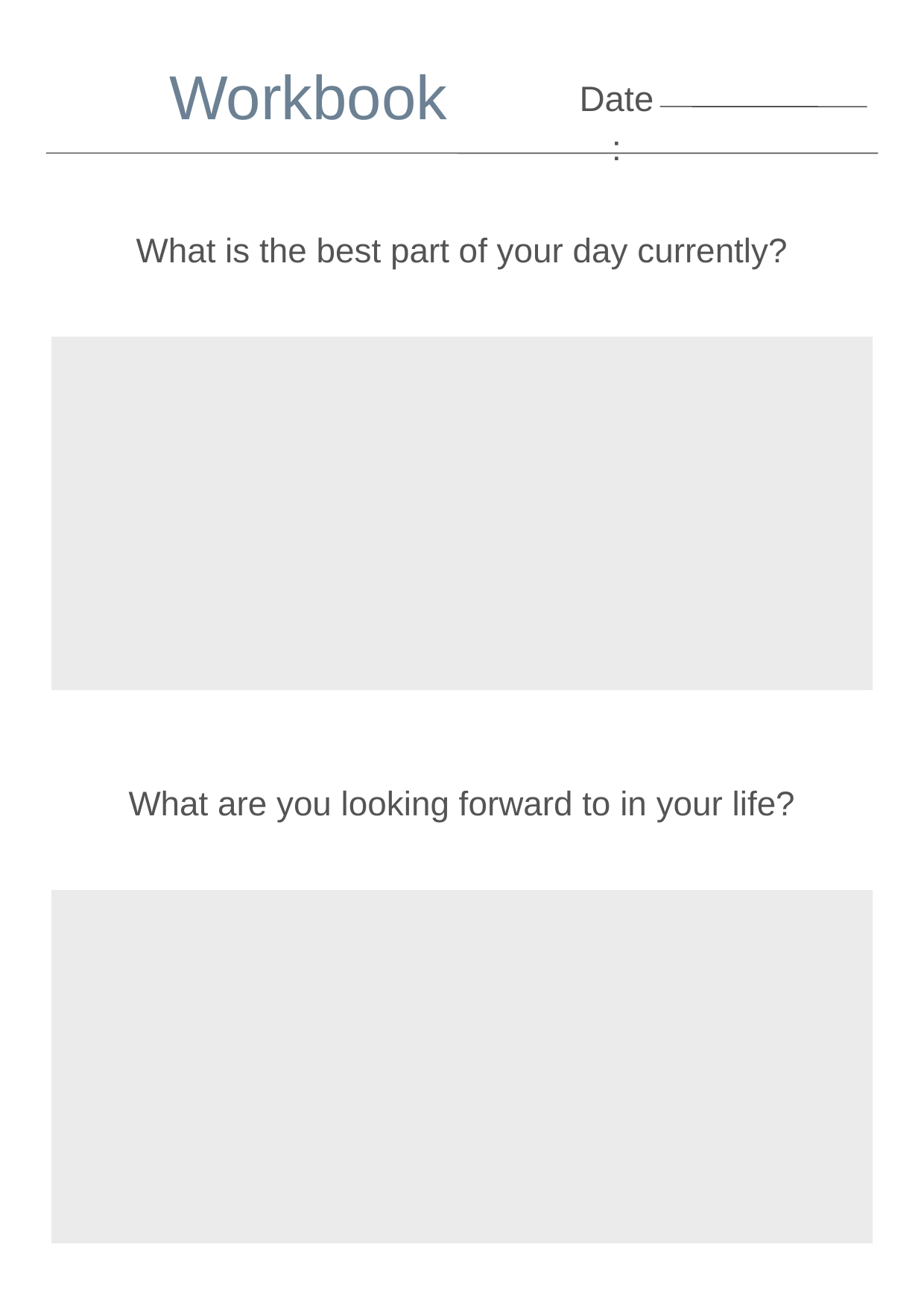

Workbook
Date:

What is the best part of your day currently?

What are you looking forward to in your life?